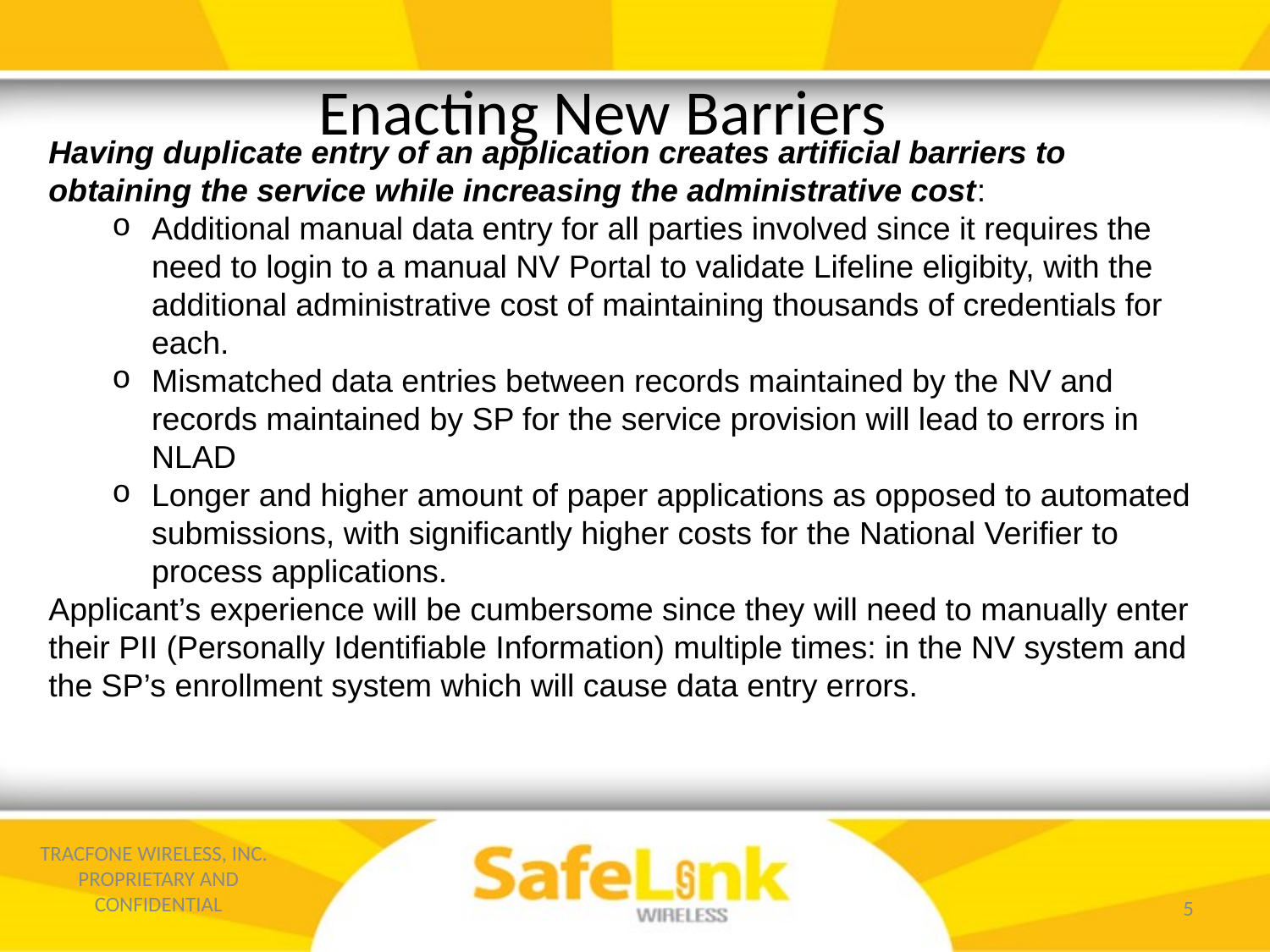

Enacting New Barriers
Having duplicate entry of an application creates artificial barriers to obtaining the service while increasing the administrative cost:
Additional manual data entry for all parties involved since it requires the need to login to a manual NV Portal to validate Lifeline eligibity, with the additional administrative cost of maintaining thousands of credentials for each.
Mismatched data entries between records maintained by the NV and records maintained by SP for the service provision will lead to errors in NLAD
Longer and higher amount of paper applications as opposed to automated submissions, with significantly higher costs for the National Verifier to process applications.
Applicant’s experience will be cumbersome since they will need to manually enter their PII (Personally Identifiable Information) multiple times: in the NV system and the SP’s enrollment system which will cause data entry errors.

TRACFONE WIRELESS, INC.   PROPRIETARY AND CONFIDENTIAL
5